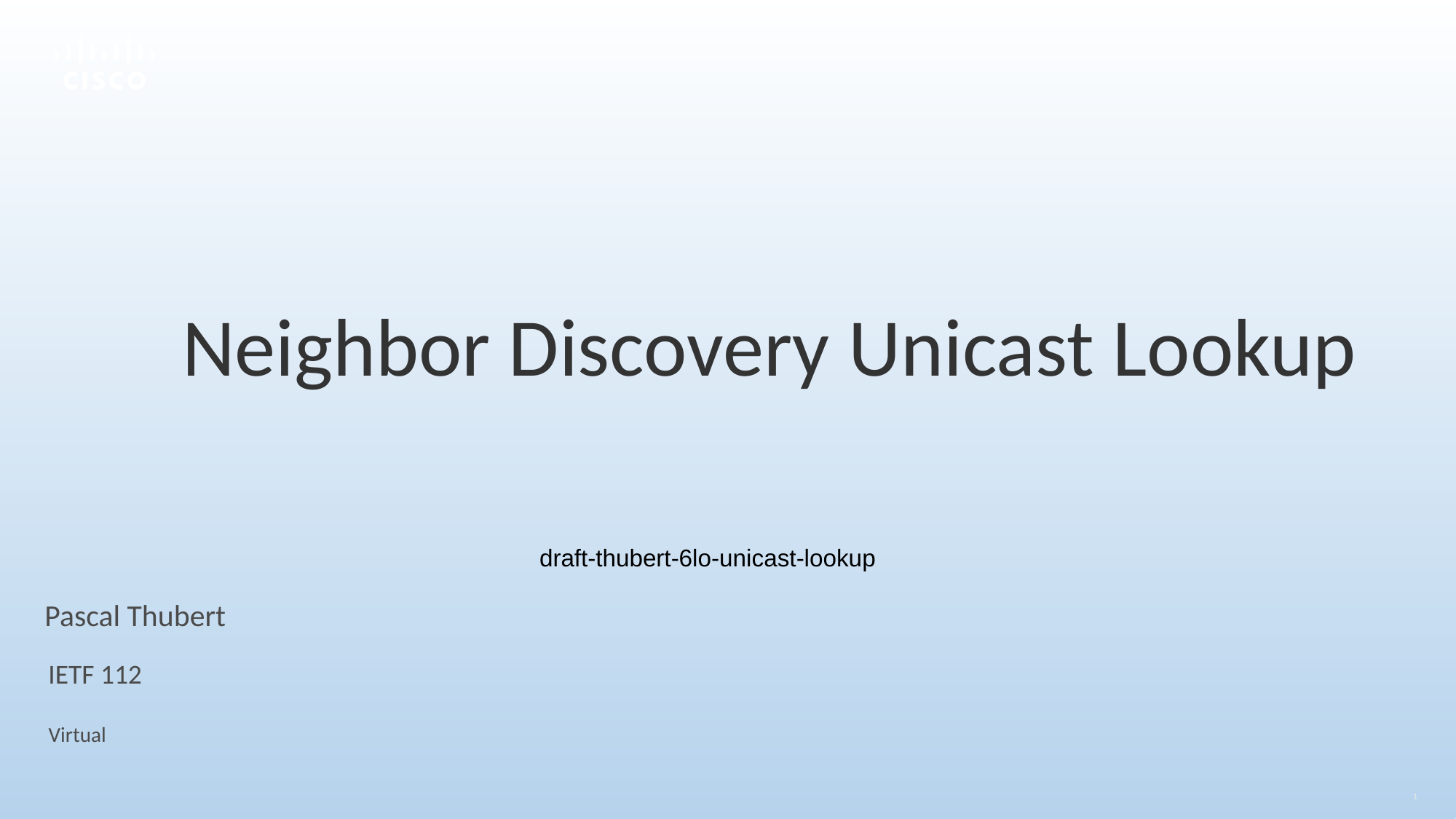

# Neighbor Discovery Unicast Lookup
draft-thubert-6lo-unicast-lookup

Pascal Thubert

IETF 112
Virtual